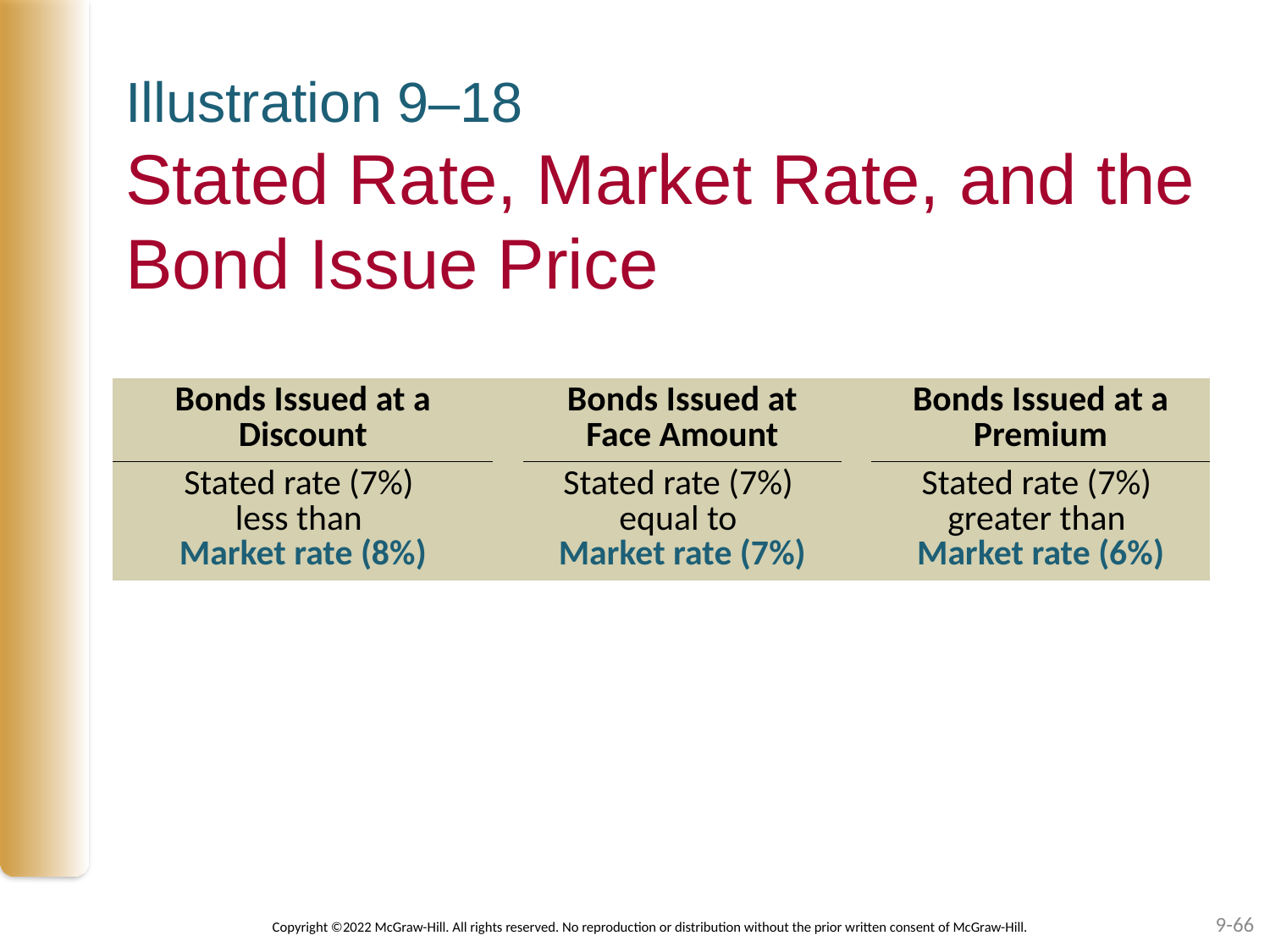

# Illustration 9–18  Stated Rate, Market Rate, and the Bond Issue Price
| Bonds Issued at a Discount |  | Bonds Issued at Face Amount |  | Bonds Issued at a Premium |
| --- | --- | --- | --- | --- |
| Stated rate (7%)  less than  Market rate (8%) |  | Stated rate (7%)  equal to  Market rate (7%) |  | Stated rate (7%)  greater than  Market rate (6%) |
9-66
Copyright ©2022 McGraw-Hill. All rights reserved. No reproduction or distribution without the prior written consent of McGraw-Hill.